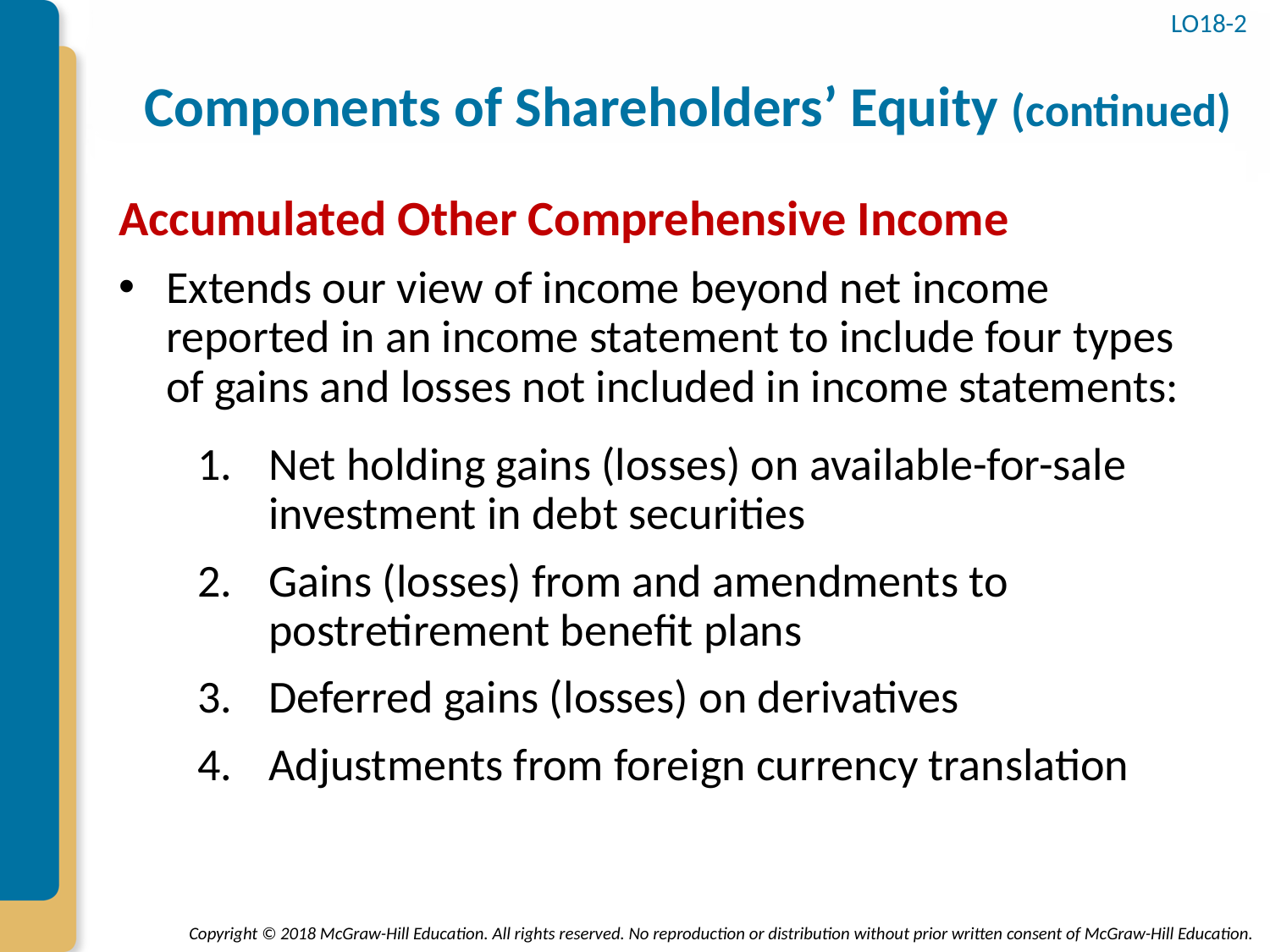

# Components of Shareholders’ Equity (continued)
LO18-2
Accumulated Other Comprehensive Income
Extends our view of income beyond net income reported in an income statement to include four types of gains and losses not included in income statements:
Net holding gains (losses) on available-for-sale investment in debt securities
Gains (losses) from and amendments to postretirement benefit plans
Deferred gains (losses) on derivatives
Adjustments from foreign currency translation